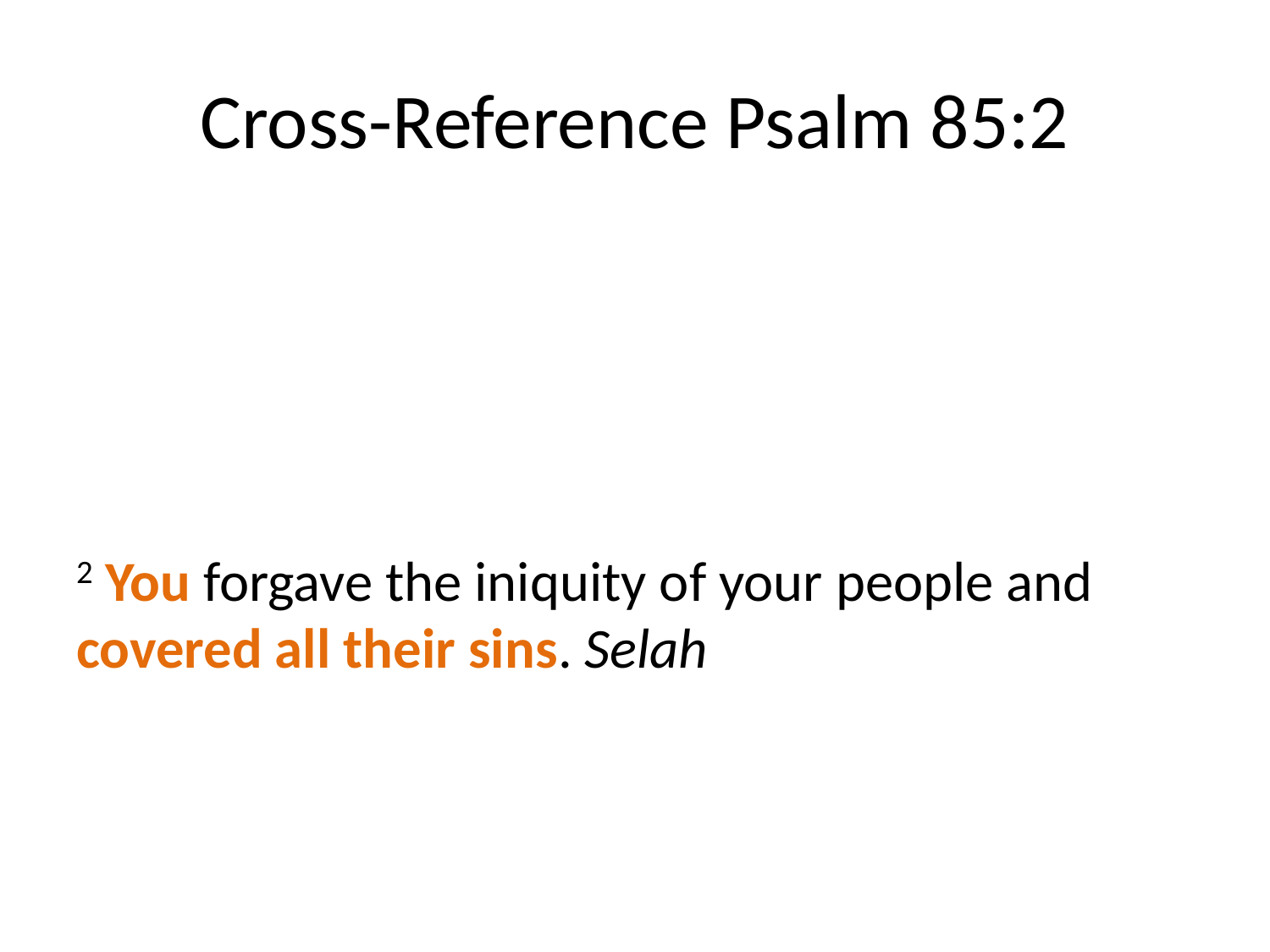

# Cross-Reference Psalm 85:2

2 You forgave the iniquity of your people and covered all their sins.	Selah